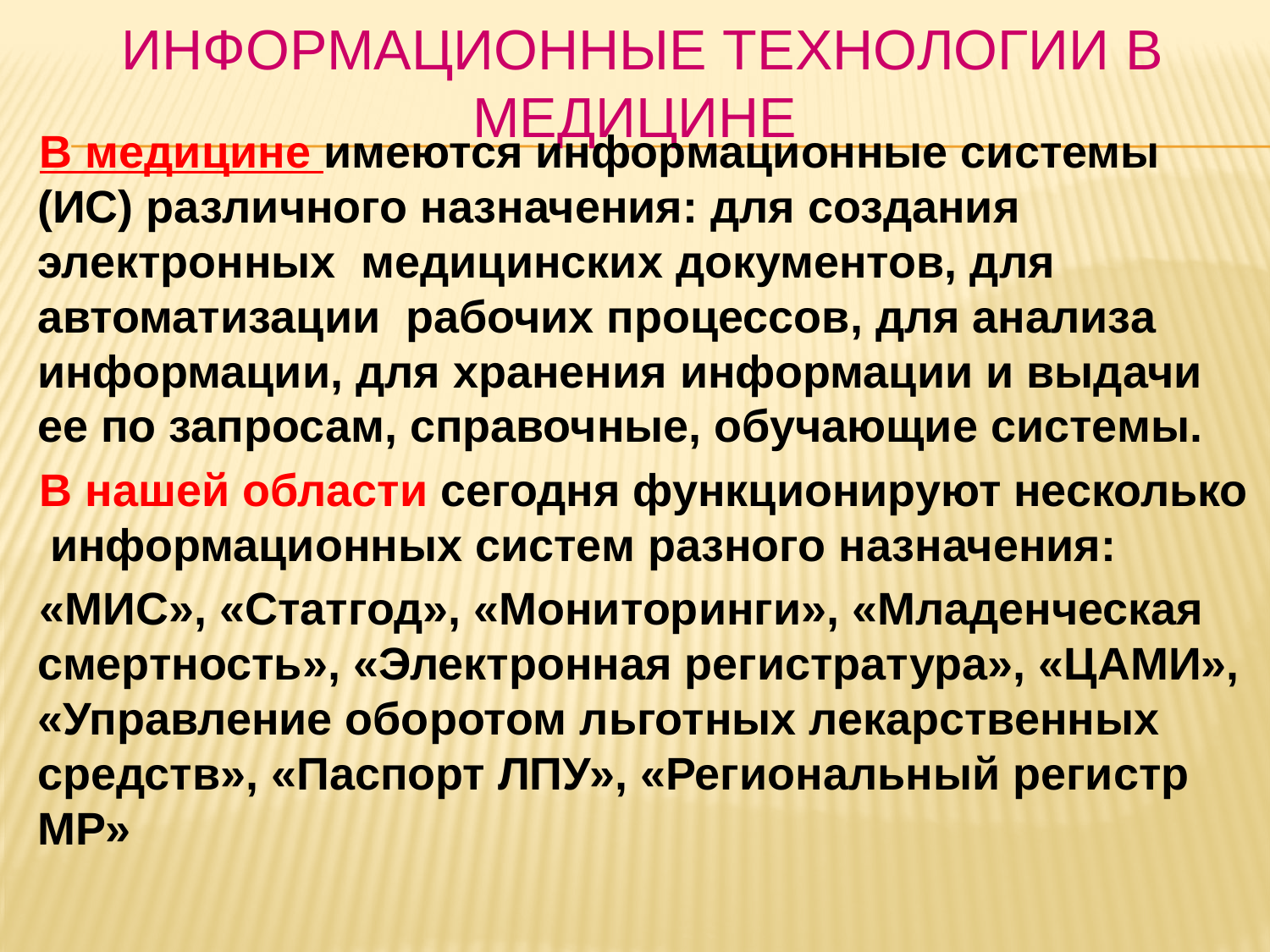

# информационные технологии в медицине
В медицине имеются информационные системы (ИС) различного назначения: для создания электронных  медицинских документов, для автоматизации  рабочих процессов, для анализа информации, для хранения информации и выдачи ее по запросам, справочные, обучающие системы.
В нашей области сегодня функционируют несколько  информационных систем разного назначения:
«МИС», «Статгод», «Мониторинги», «Младенческая смертность», «Электронная регистратура», «ЦАМИ», «Управление оборотом льготных лекарственных средств», «Паспорт ЛПУ», «Региональный регистр МР»